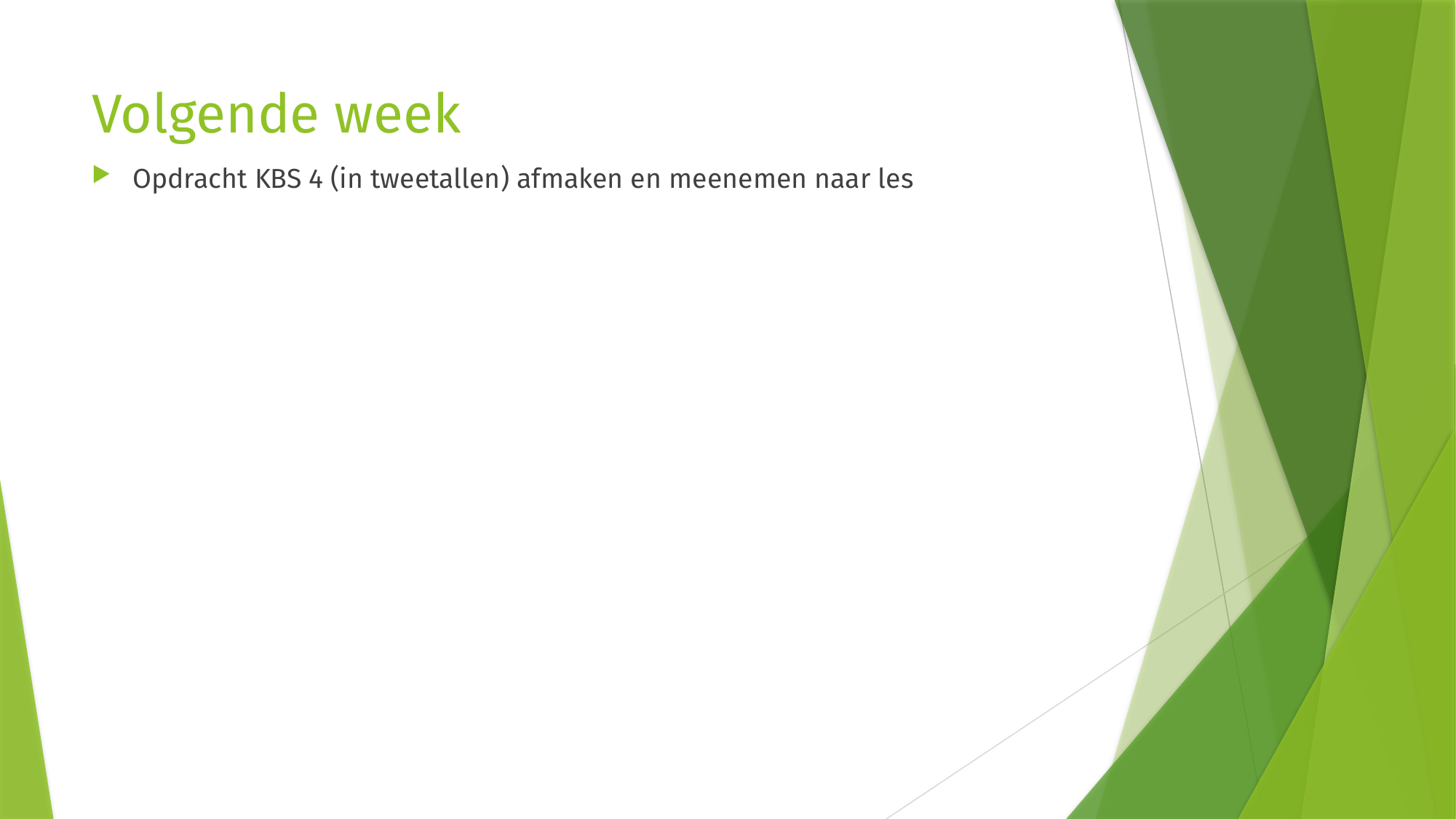

# Volgende week
Opdracht KBS 4 (in tweetallen) afmaken en meenemen naar les